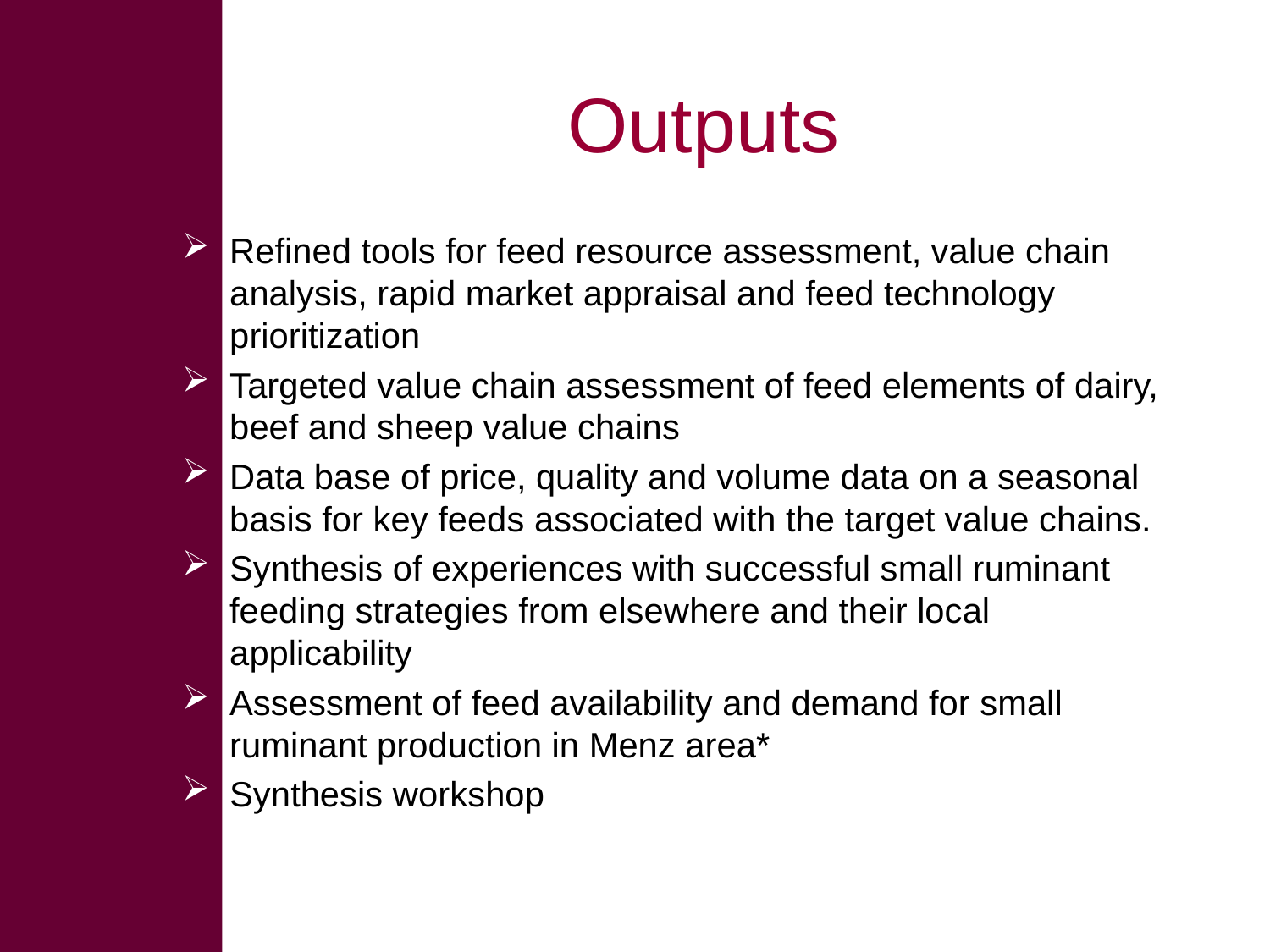

# Outputs
Refined tools for feed resource assessment, value chain analysis, rapid market appraisal and feed technology prioritization
Targeted value chain assessment of feed elements of dairy, beef and sheep value chains
Data base of price, quality and volume data on a seasonal basis for key feeds associated with the target value chains.
Synthesis of experiences with successful small ruminant feeding strategies from elsewhere and their local applicability
Assessment of feed availability and demand for small ruminant production in Menz area*
Synthesis workshop